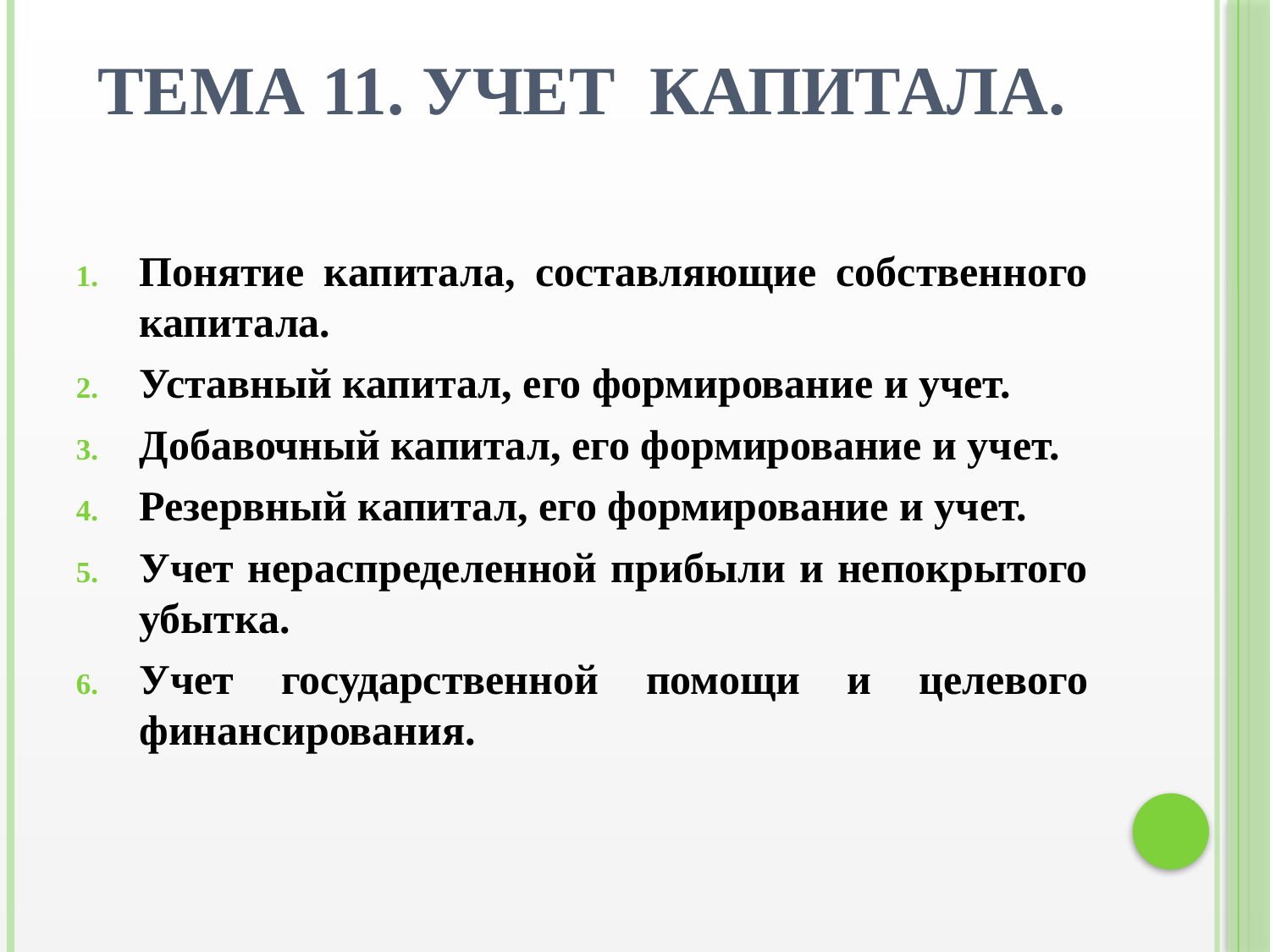

# Тема 11. УЧЕТ  КАПИТАЛА.

Понятие капитала, составляющие собственного капитала.
Уставный капитал, его формирование и учет.
Добавочный капитал, его формирование и учет.
Резервный капитал, его формирование и учет.
Учет нераспределенной прибыли и непокрытого убытка.
Учет государственной помощи и целевого финансирования.